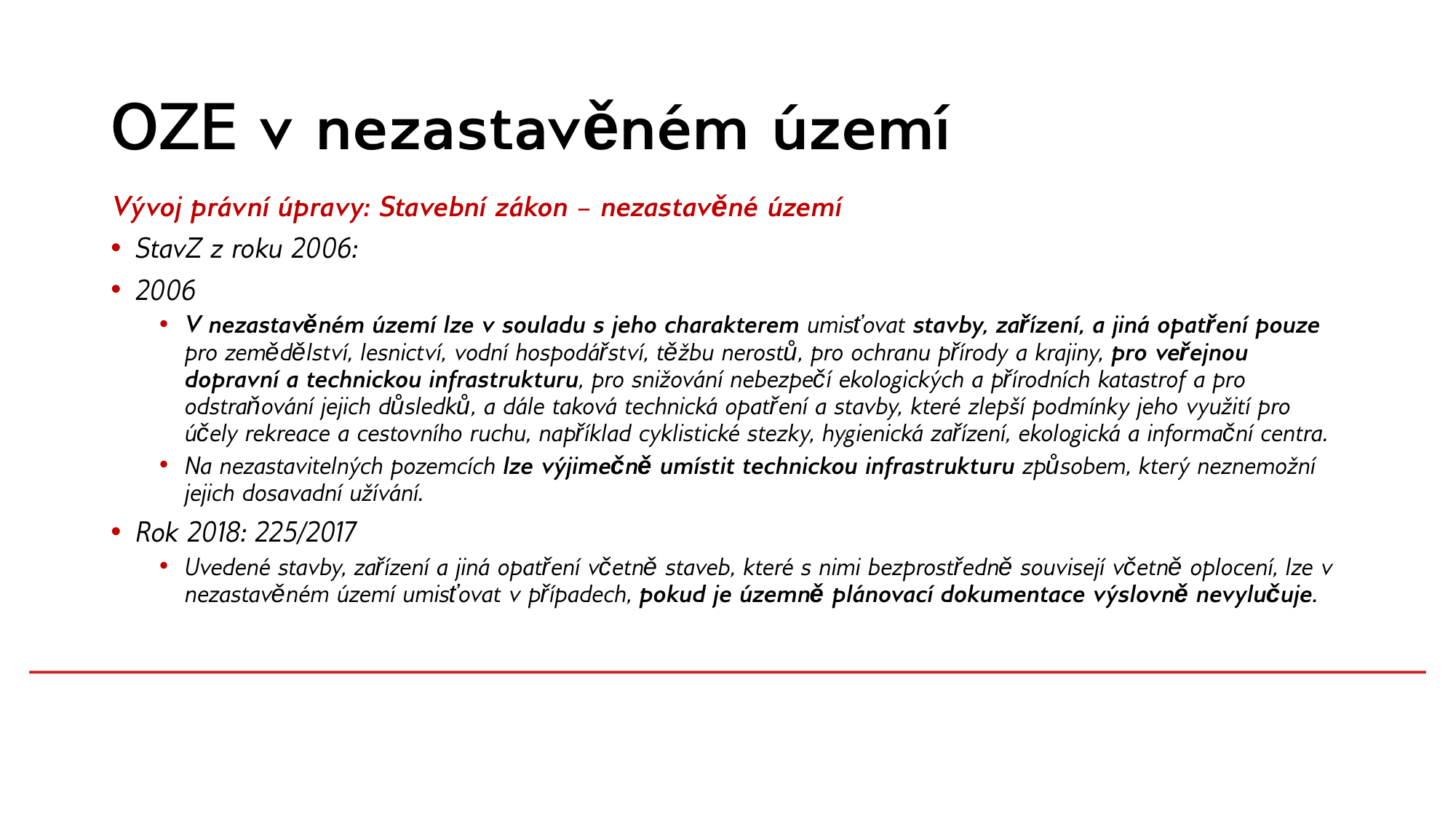

# OZE v nezastavěném území
Vývoj právní úpravy: Stavební zákon – nezastavěné území
StavZ z roku 2006:
2006
V nezastavěném území lze v souladu s jeho charakterem umisťovat stavby, zařízení, a jiná opatření pouze pro zemědělství, lesnictví, vodní hospodářství, těžbu nerostů, pro ochranu přírody a krajiny, pro veřejnou dopravní a technickou infrastrukturu, pro snižování nebezpečí ekologických a přírodních katastrof a pro odstraňování jejich důsledků, a dále taková technická opatření a stavby, které zlepší podmínky jeho využití pro účely rekreace a cestovního ruchu, například cyklistické stezky, hygienická zařízení, ekologická a informační centra.
Na nezastavitelných pozemcích lze výjimečně umístit technickou infrastrukturu způsobem, který neznemožní jejich dosavadní užívání.
Rok 2018: 225/2017
Uvedené stavby, zařízení a jiná opatření včetně staveb, které s nimi bezprostředně souvisejí včetně oplocení, lze v nezastavěném území umisťovat v případech, pokud je územně plánovací dokumentace výslovně nevylučuje.